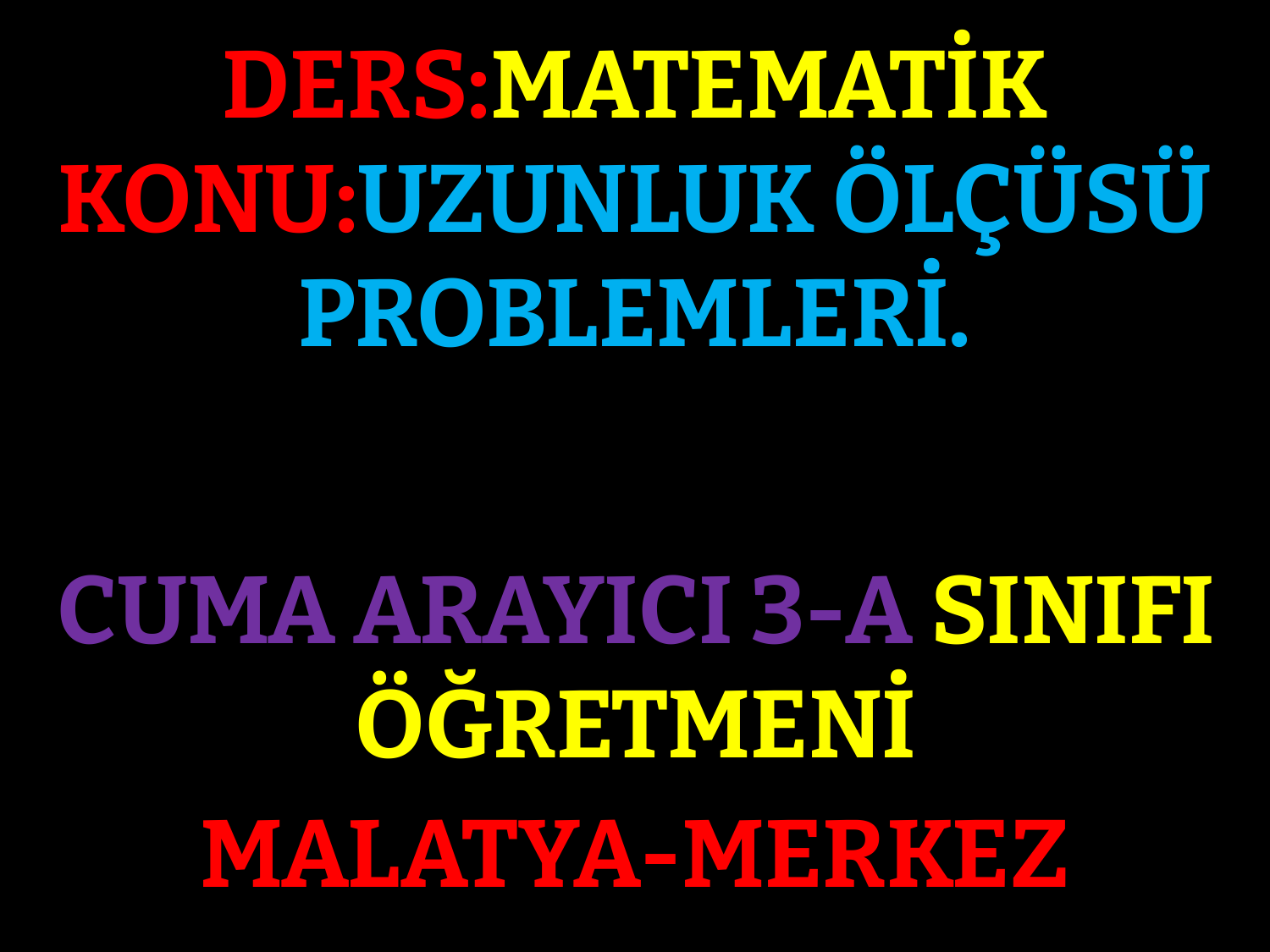

DERS:MATEMATİK
KONU:UZUNLUK ÖLÇÜSÜ PROBLEMLERİ.
#
CUMA ARAYICI 3-A SINIFI ÖĞRETMENİ
MALATYA-MERKEZ